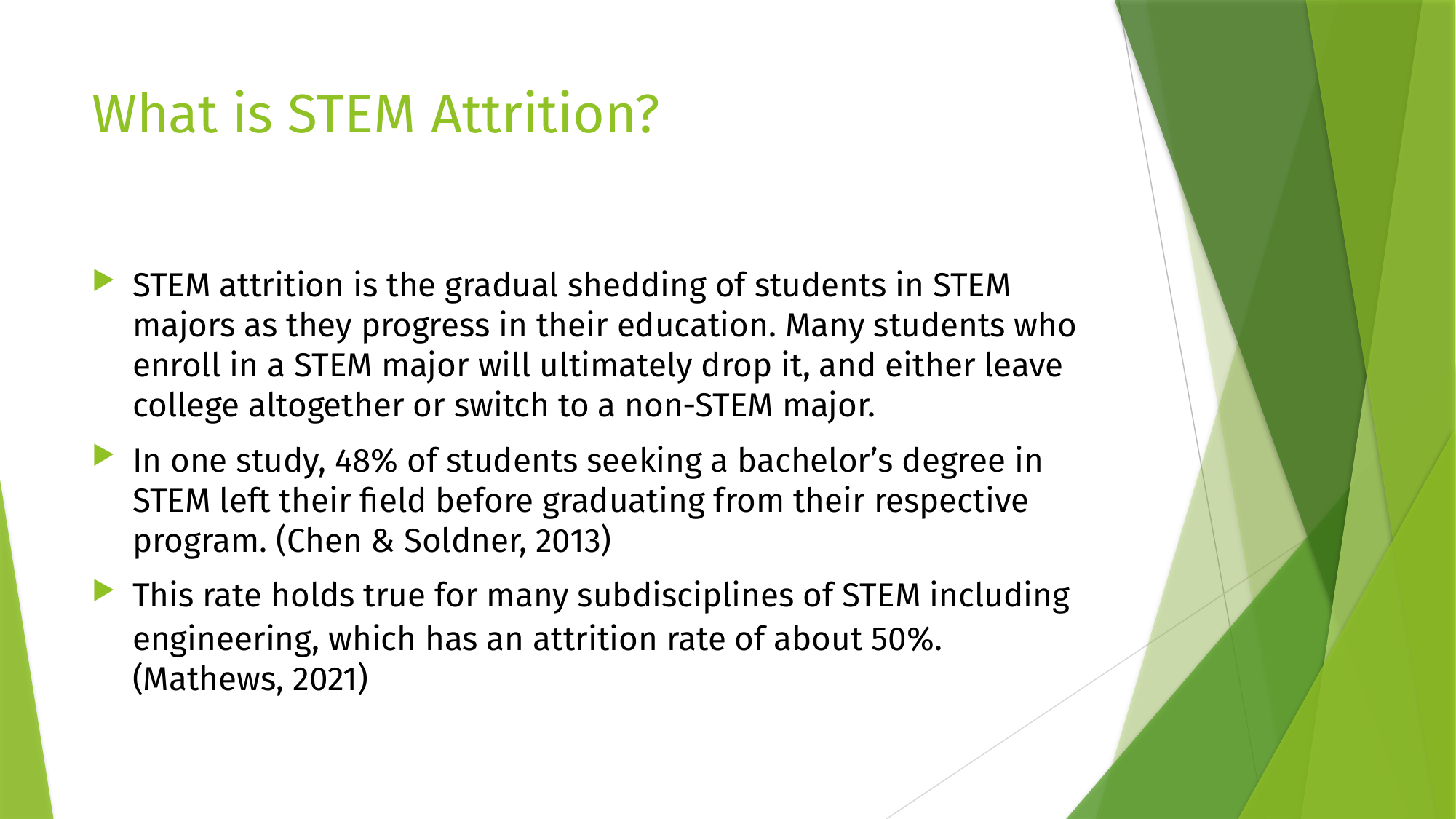

# What is STEM Attrition?
STEM attrition is the gradual shedding of students in STEM majors as they progress in their education. Many students who enroll in a STEM major will ultimately drop it, and either leave college altogether or switch to a non-STEM major.
In one study, 48% of students seeking a bachelor’s degree in STEM left their field before graduating from their respective program. (Chen & Soldner, 2013)
This rate holds true for many subdisciplines of STEM including engineering, which has an attrition rate of about 50%. (Mathews, 2021)